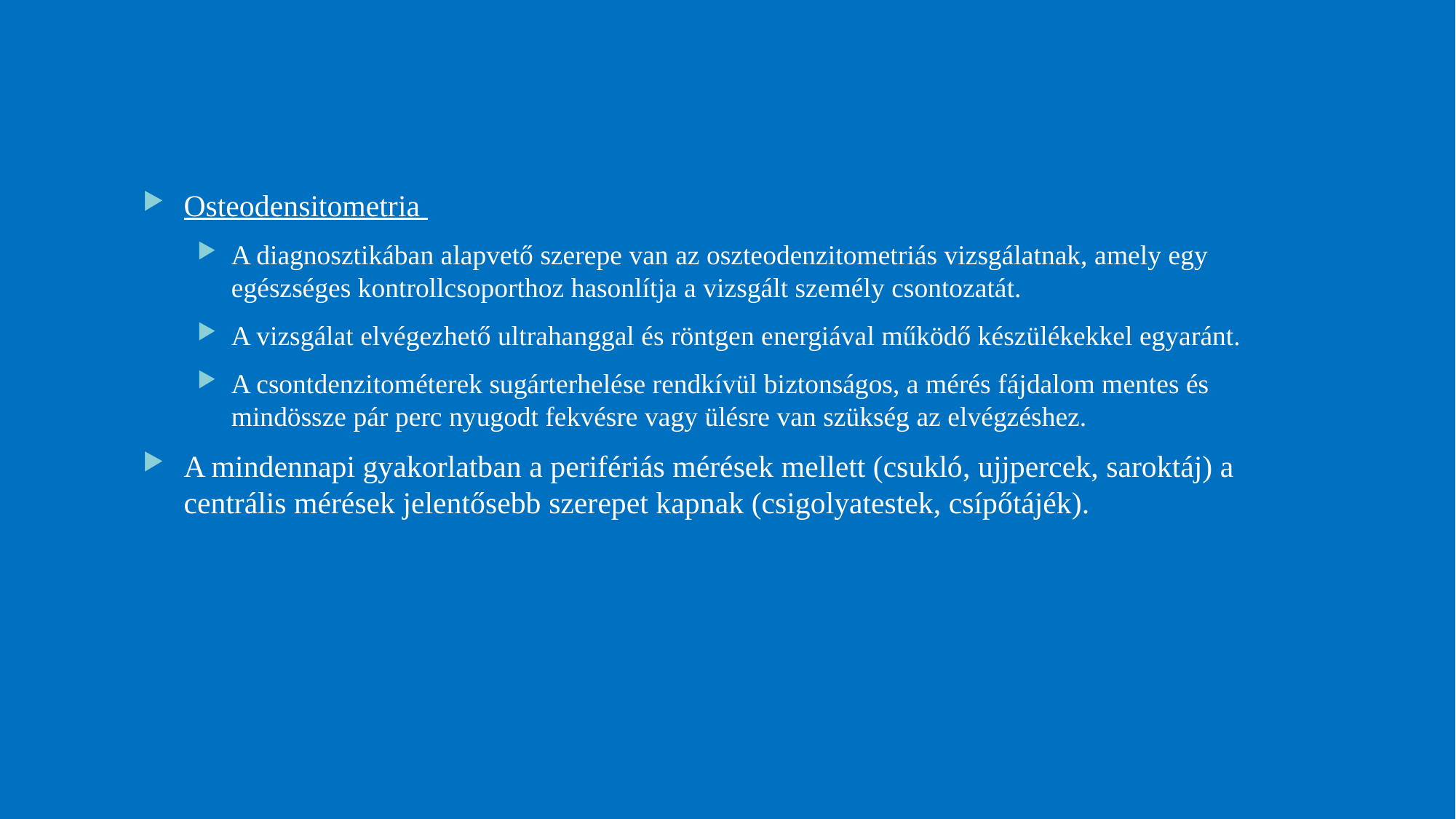

9
Osteodensitometria
A diagnosztikában alapvető szerepe van az oszteodenzitometriás vizsgálatnak, amely egy egészséges kontrollcsoporthoz hasonlítja a vizsgált személy csontozatát.
A vizsgálat elvégezhető ultrahanggal és röntgen energiával működő készülékekkel egyaránt.
A csontdenzitométerek sugárterhelése rendkívül biztonságos, a mérés fájdalom mentes és mindössze pár perc nyugodt fekvésre vagy ülésre van szükség az elvégzéshez.
A mindennapi gyakorlatban a perifériás mérések mellett (csukló, ujjpercek, saroktáj) a centrális mérések jelentősebb szerepet kapnak (csigolyatestek, csípőtájék).